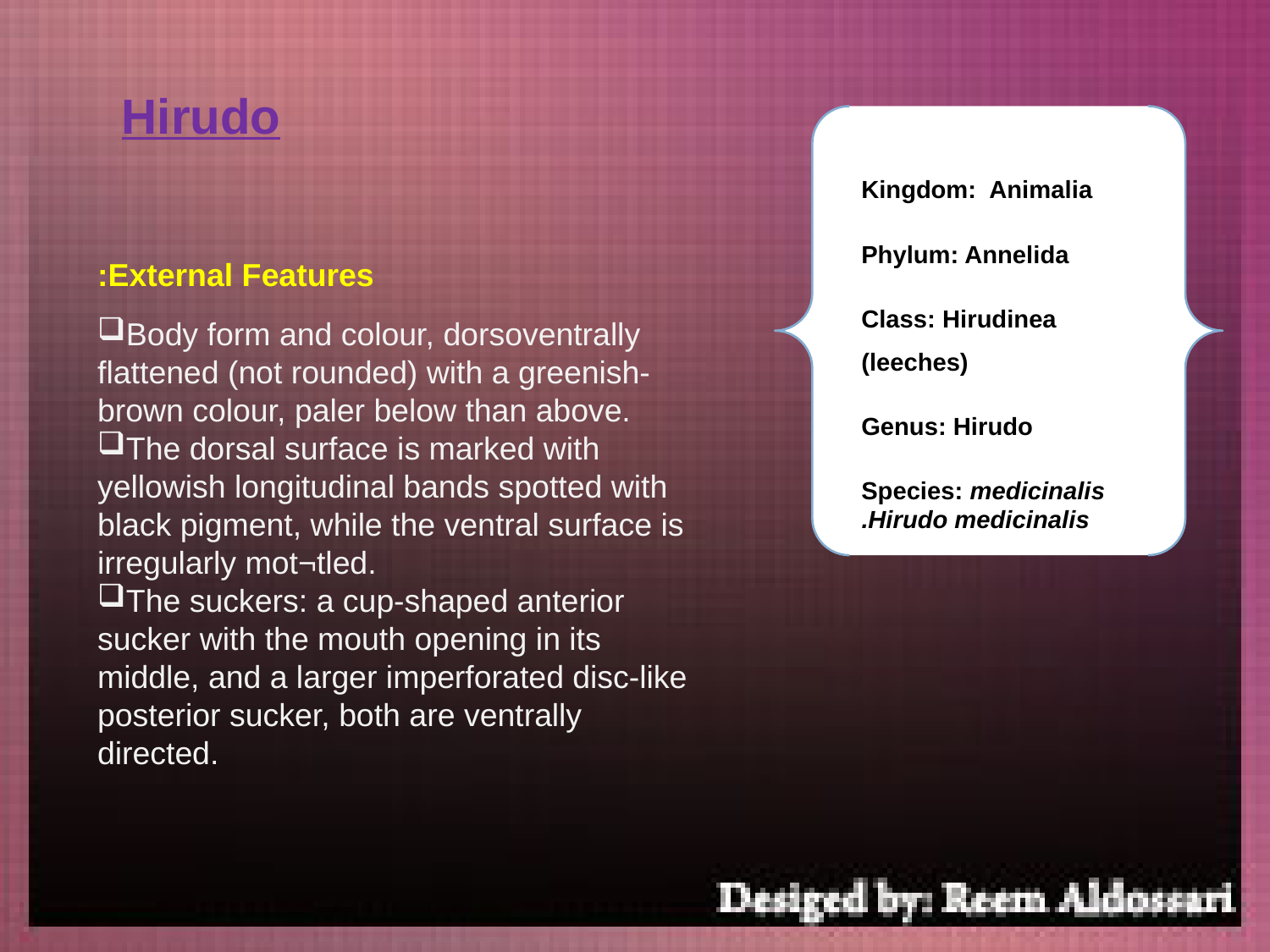

Hirudo
Kingdom:  Animalia
Phylum: Annelida
Class: Hirudinea (leeches)
Genus: Hirudo
Species: medicinalis
Hirudo medicinalis.
External Features:

Body form and colour, dorsoventrally flattened (not rounded) with a greenish-brown colour, paler below than above.
The dorsal surface is marked with yellowish longitudinal bands spotted with black pigment, while the ventral surface is irregularly mot¬tled.
The suckers: a cup-shaped anterior sucker with the mouth opening in its middle, and a larger imperforated disc-like posterior sucker, both are ventrally directed.